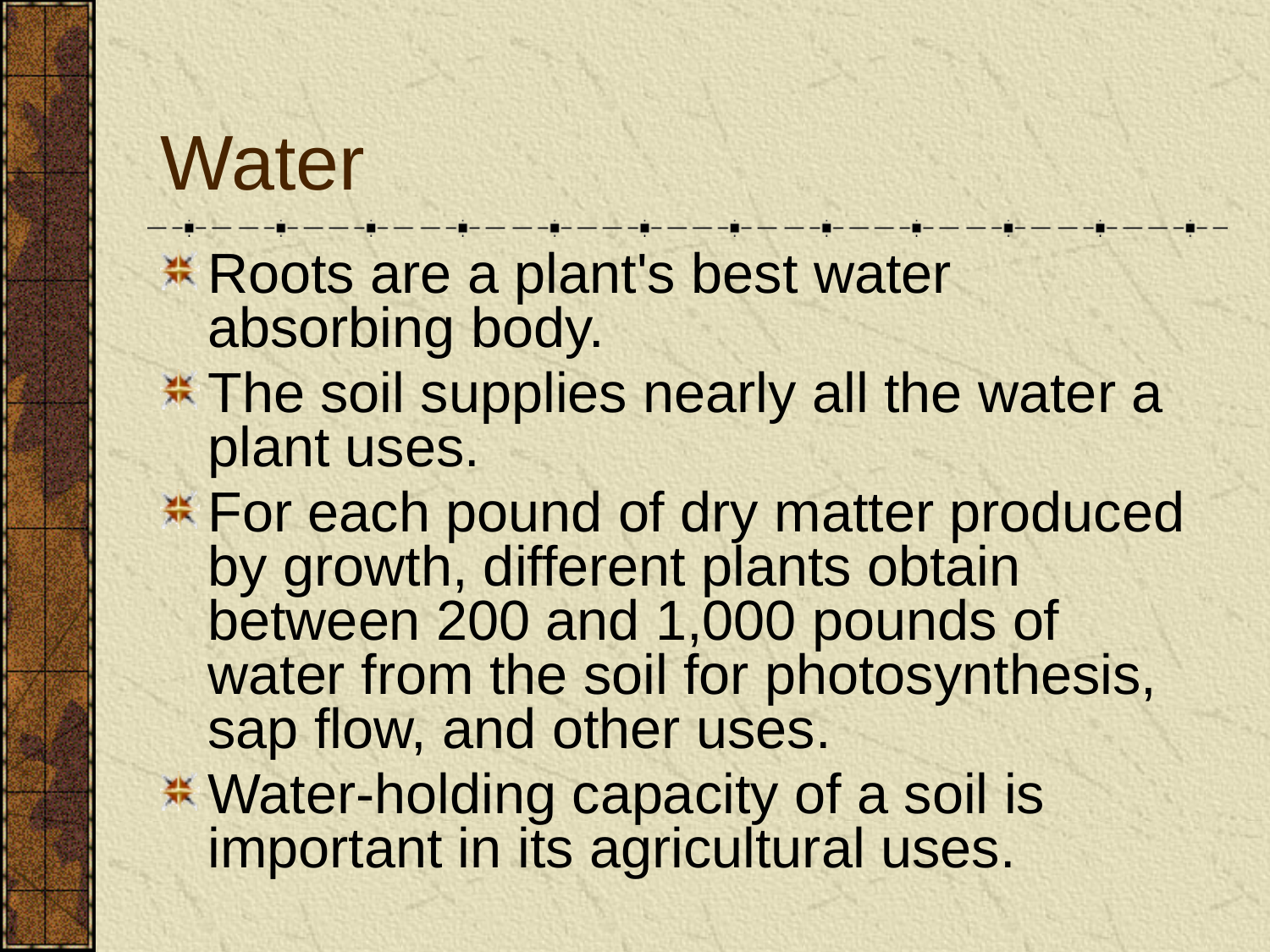

# Water
Roots are a plant's best water absorbing body.
The soil supplies nearly all the water a plant uses.
For each pound of dry matter produced by growth, different plants obtain between 200 and 1,000 pounds of water from the soil for photosynthesis, sap flow, and other uses.
Water-holding capacity of a soil is important in its agricultural uses.